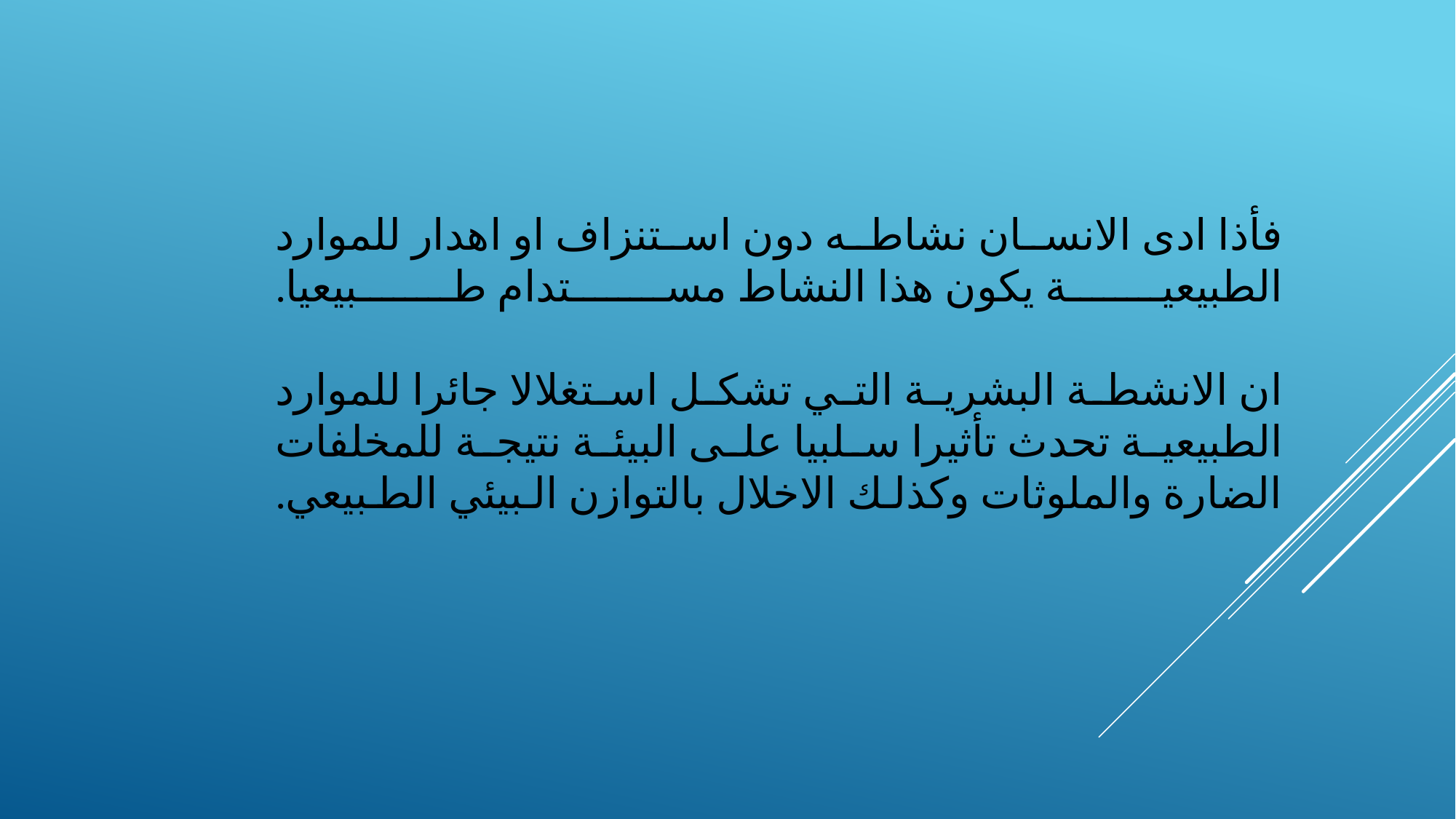

# فأذا ادى الانسان نشاطه دون استنزاف او اهدار للموارد الطبيعية يكون هذا النشاط مستدام طبيعيا. ان الانشطة البشرية التي تشكل استغلالا جائرا للموارد الطبيعية تحدث تأثيرا سلبيا على البيئة نتيجة للمخلفات الضارة والملوثات وكذلك الاخلال بالتوازن البيئي الطبيعي.